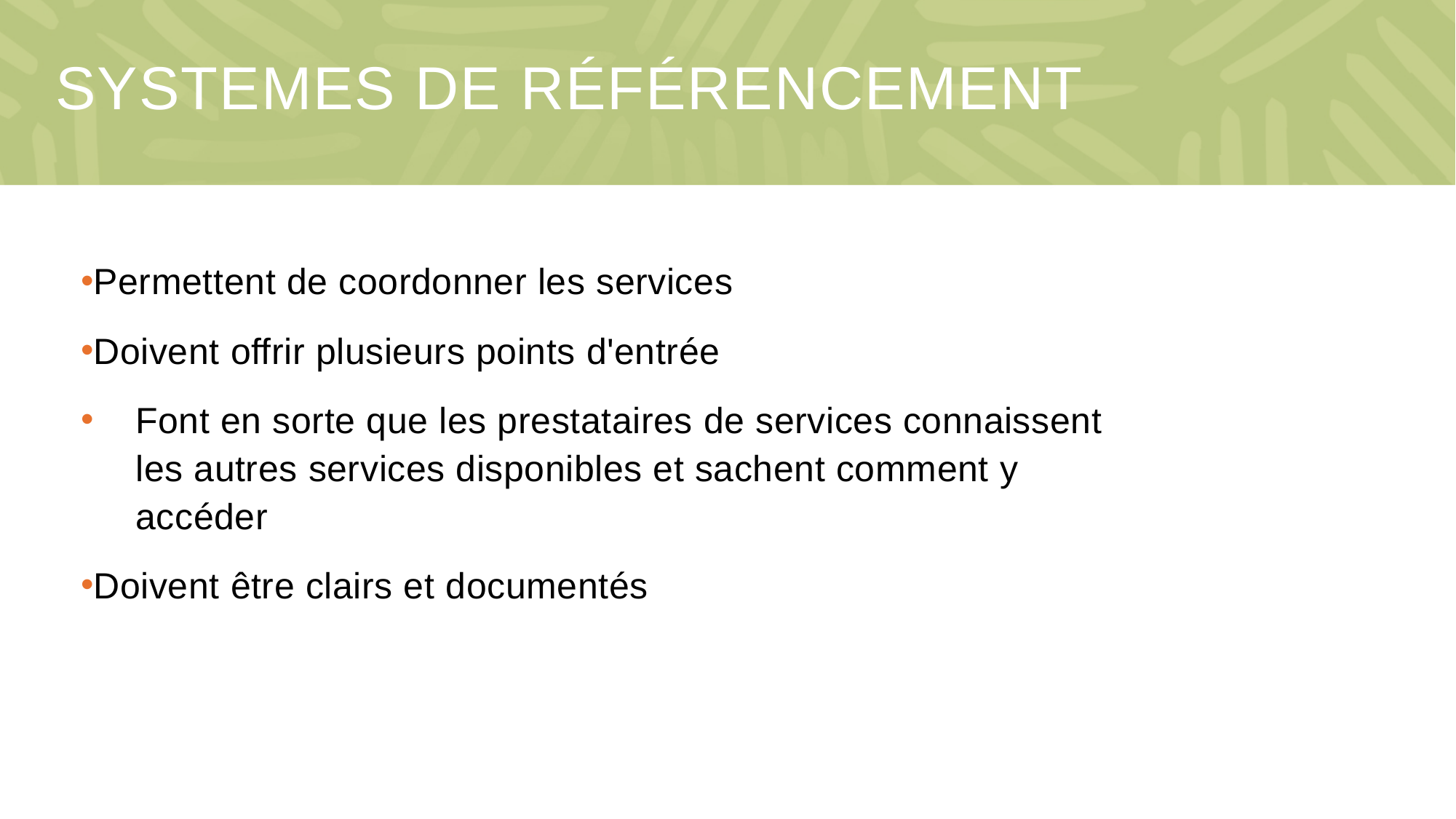

# Systemes de référencement
Permettent de coordonner les services
Doivent offrir plusieurs points d'entrée
Font en sorte que les prestataires de services connaissent les autres services disponibles et sachent comment y accéder
Doivent être clairs et documentés